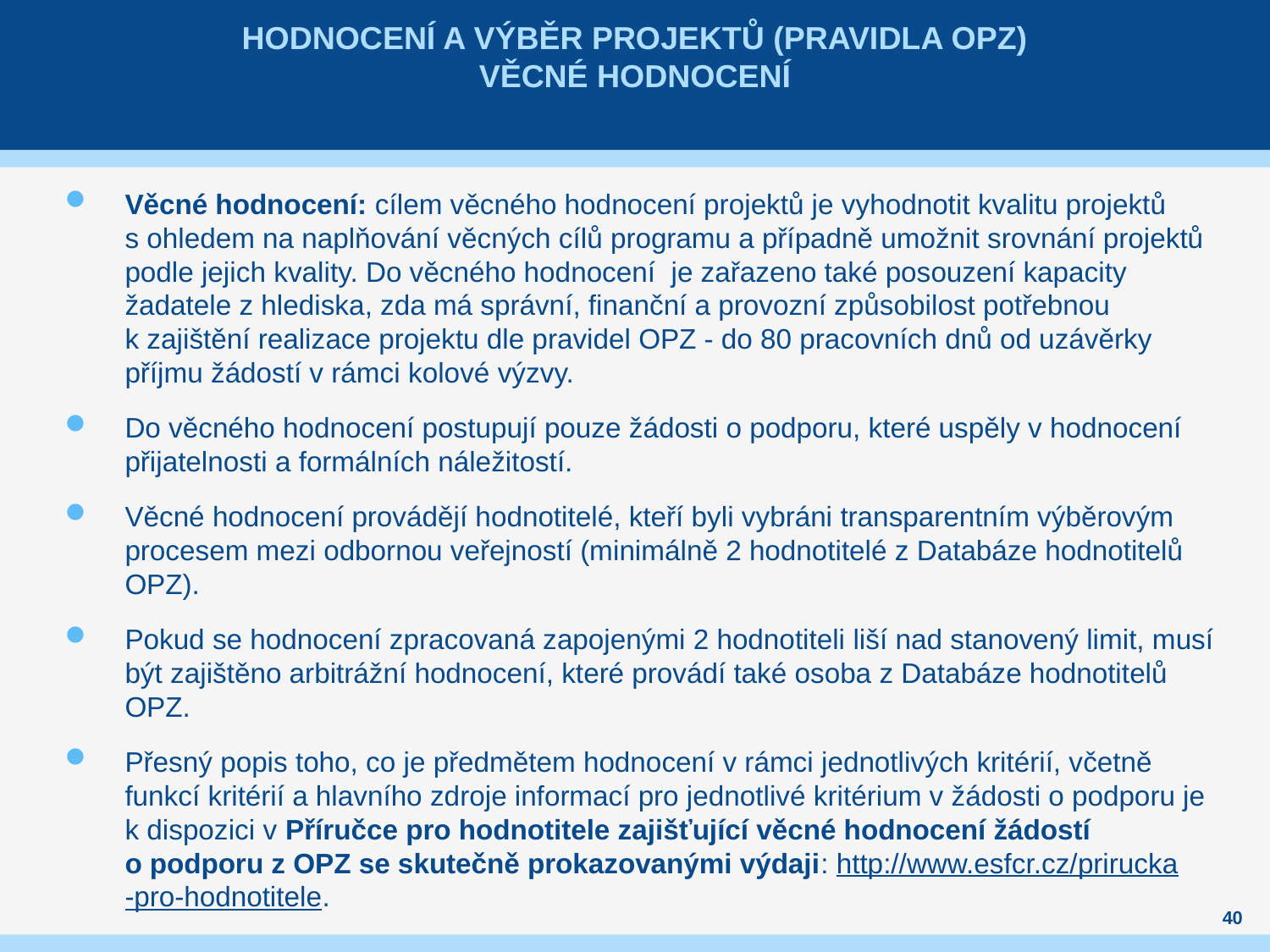

# Hodnocení a výběr projektů (pravidla OPZ) Věcné hodnocení
Věcné hodnocení: cílem věcného hodnocení projektů je vyhodnotit kvalitu projektů
s ohledem na naplňování věcných cílů programu a případně umožnit srovnání projektů podle jejich kvality. Do věcného hodnocení  je zařazeno také posouzení kapacity žadatele z hlediska, zda má správní, finanční a provozní způsobilost potřebnou
k zajištění realizace projektu dle pravidel OPZ - do 80 pracovních dnů od uzávěrky příjmu žádostí v rámci kolové výzvy.
Do věcného hodnocení postupují pouze žádosti o podporu, které uspěly v hodnocení přijatelnosti a formálních náležitostí.
Věcné hodnocení provádějí hodnotitelé, kteří byli vybráni transparentním výběrovým procesem mezi odbornou veřejností (minimálně 2 hodnotitelé z Databáze hodnotitelů OPZ).
Pokud se hodnocení zpracovaná zapojenými 2 hodnotiteli liší nad stanovený limit, musí být zajištěno arbitrážní hodnocení, které provádí také osoba z Databáze hodnotitelů OPZ.
Přesný popis toho, co je předmětem hodnocení v rámci jednotlivých kritérií, včetně funkcí kritérií a hlavního zdroje informací pro jednotlivé kritérium v žádosti o podporu je k dispozici v Příručce pro hodnotitele zajišťující věcné hodnocení žádostí
o podporu z OPZ se skutečně prokazovanými výdaji: http://www.esfcr.cz/prirucka-pro-hodnotitele.

40